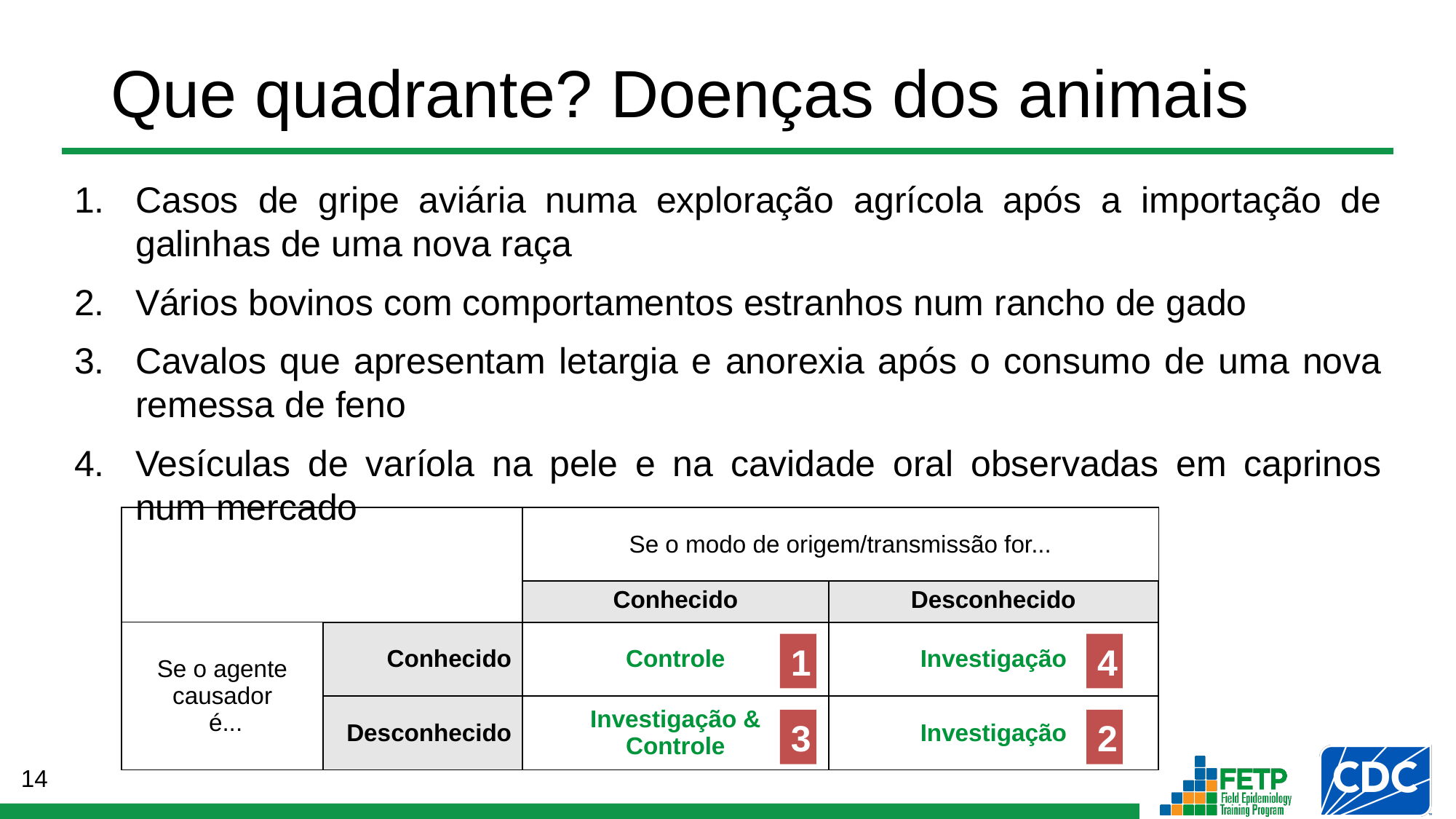

Que quadrante? Doenças dos animais
Casos de gripe aviária numa exploração agrícola após a importação de galinhas de uma nova raça
Vários bovinos com comportamentos estranhos num rancho de gado
Cavalos que apresentam letargia e anorexia após o consumo de uma nova remessa de feno
Vesículas de varíola na pele e na cavidade oral observadas em caprinos num mercado
|  |  | Se o modo de origem/transmissão for... |  |
| --- | --- | --- | --- |
|  |  | Conhecido | Desconhecido |
| Se o agente causador é... | Conhecido | Controle | Investigação |
|  | Desconhecido | Investigação & Controle | Investigação |
4
1
3
2